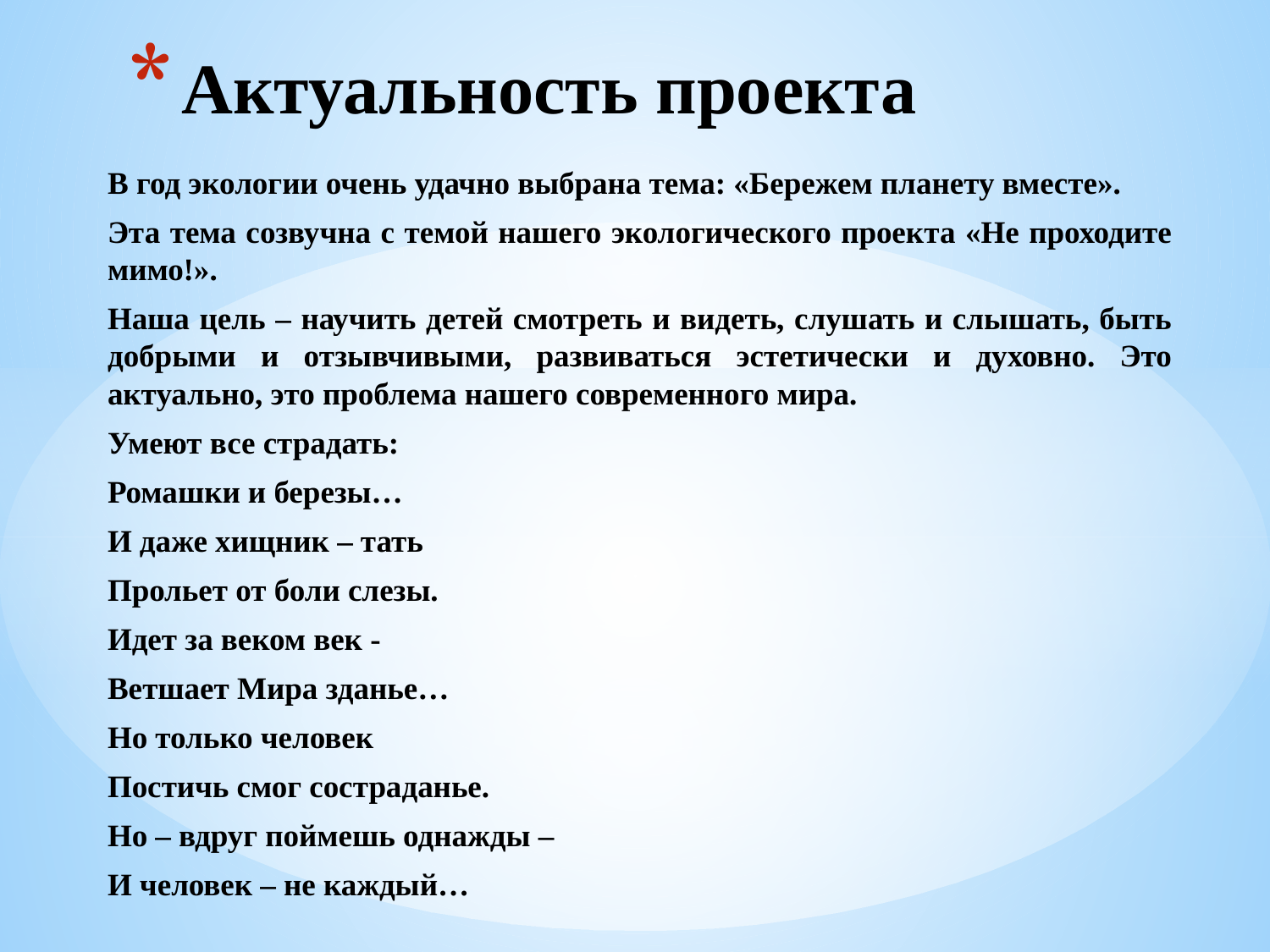

# Актуальность проекта
В год экологии очень удачно выбрана тема: «Бережем планету вместе».
Эта тема созвучна с темой нашего экологического проекта «Не проходите мимо!».
Наша цель – научить детей смотреть и видеть, слушать и слышать, быть добрыми и отзывчивыми, развиваться эстетически и духовно. Это актуально, это проблема нашего современного мира.
Умеют все страдать:
Ромашки и березы…
И даже хищник – тать
Прольет от боли слезы.
Идет за веком век -
Ветшает Мира зданье…
Но только человек
Постичь смог состраданье.
Но – вдруг поймешь однажды –
И человек – не каждый…